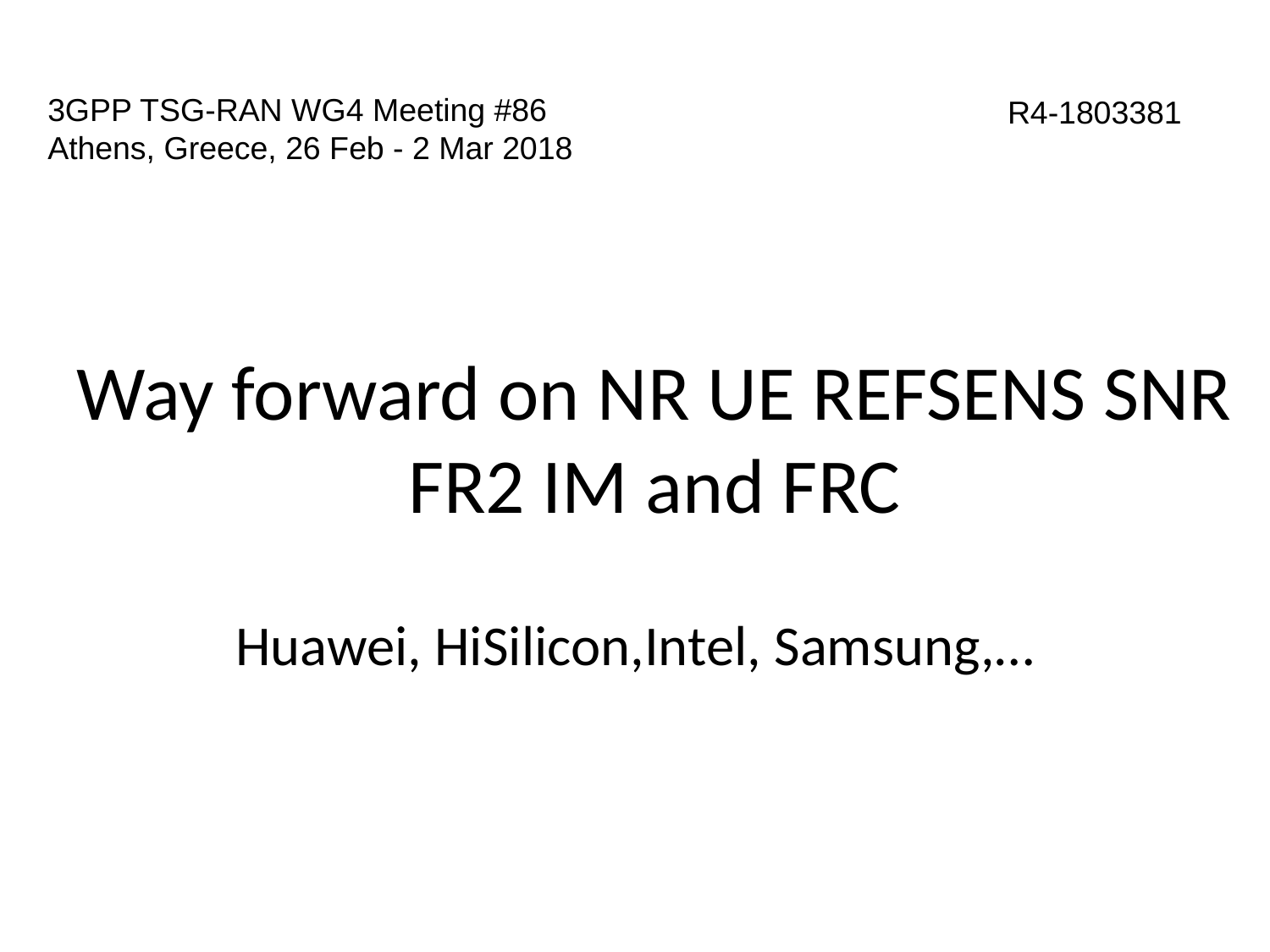

# 3GPP TSG-RAN WG4 Meeting #86 Athens, Greece, 26 Feb - 2 Mar 2018
R4-1803381
Way forward on NR UE REFSENS SNR FR2 IM and FRC
Huawei, HiSilicon,Intel, Samsung,…